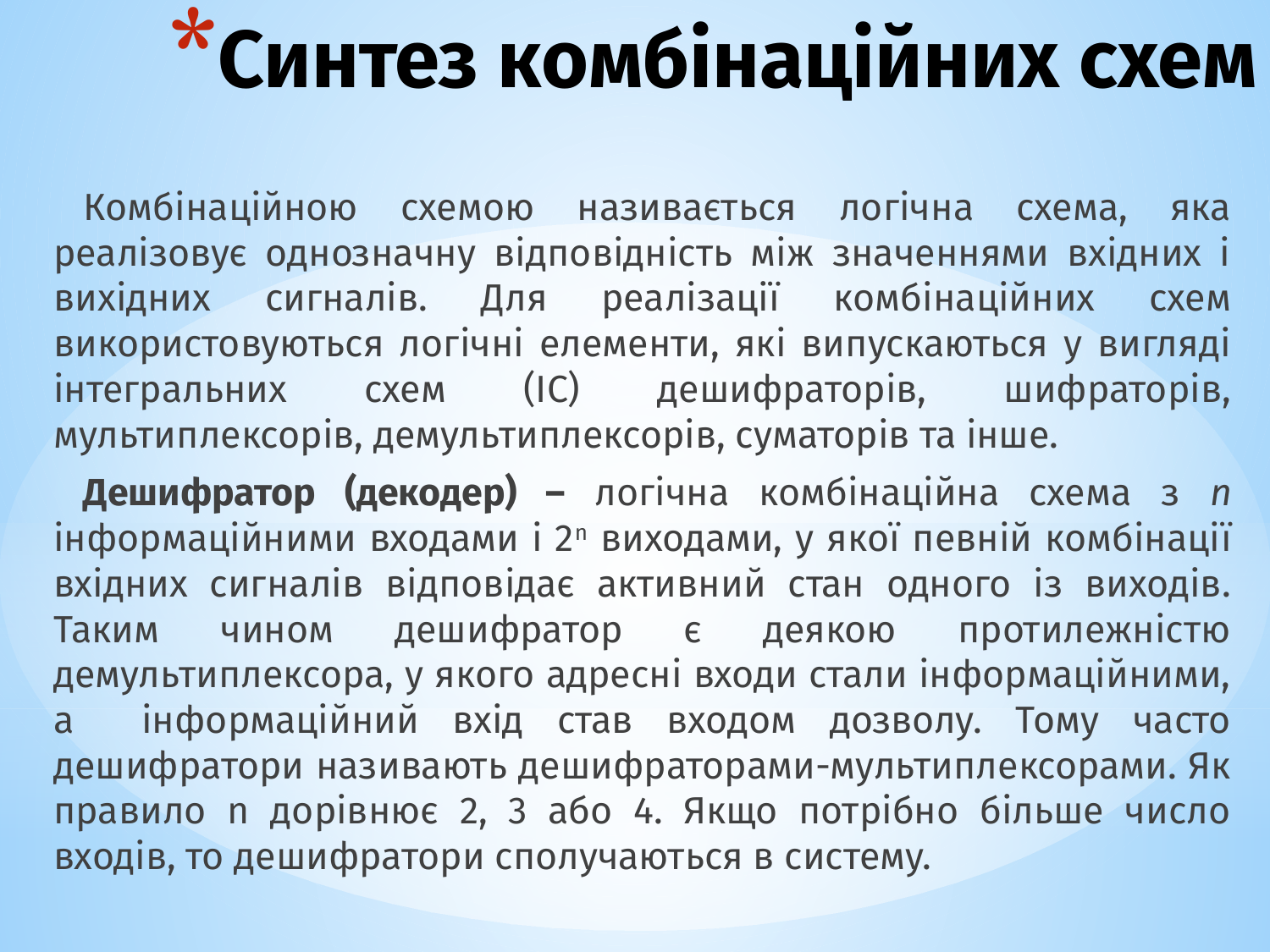

# Синтез комбінаційних схем
Комбінаційною схемою називається логічна схема, яка реалізовує однозначну відповідність між значеннями вхідних і вихідних сигналів. Для реалізації комбінаційних схем використовуються логічні елементи, які випускаються у вигляді інтегральних схем (ІС) дешифраторів, шифраторів, мультиплексорів, демультиплексорів, суматорів та інше.
Дешифратор (декодер) – логічна комбінаційна схема з n інформаційними входами і 2n виходами, у якої певній комбінації вхідних сигналів відповідає активний стан одного із виходів. Таким чином дешифратор є деякою протилежністю демультиплексора, у якого адресні входи стали інформаційними, а  інформаційний вхід став входом дозволу. Тому часто дешифратори називають дешифраторами-мультиплексорами. Як правило n дорівнює 2, 3 або 4. Якщо потрібно більше число входів, то дешифратори сполучаються в систему.